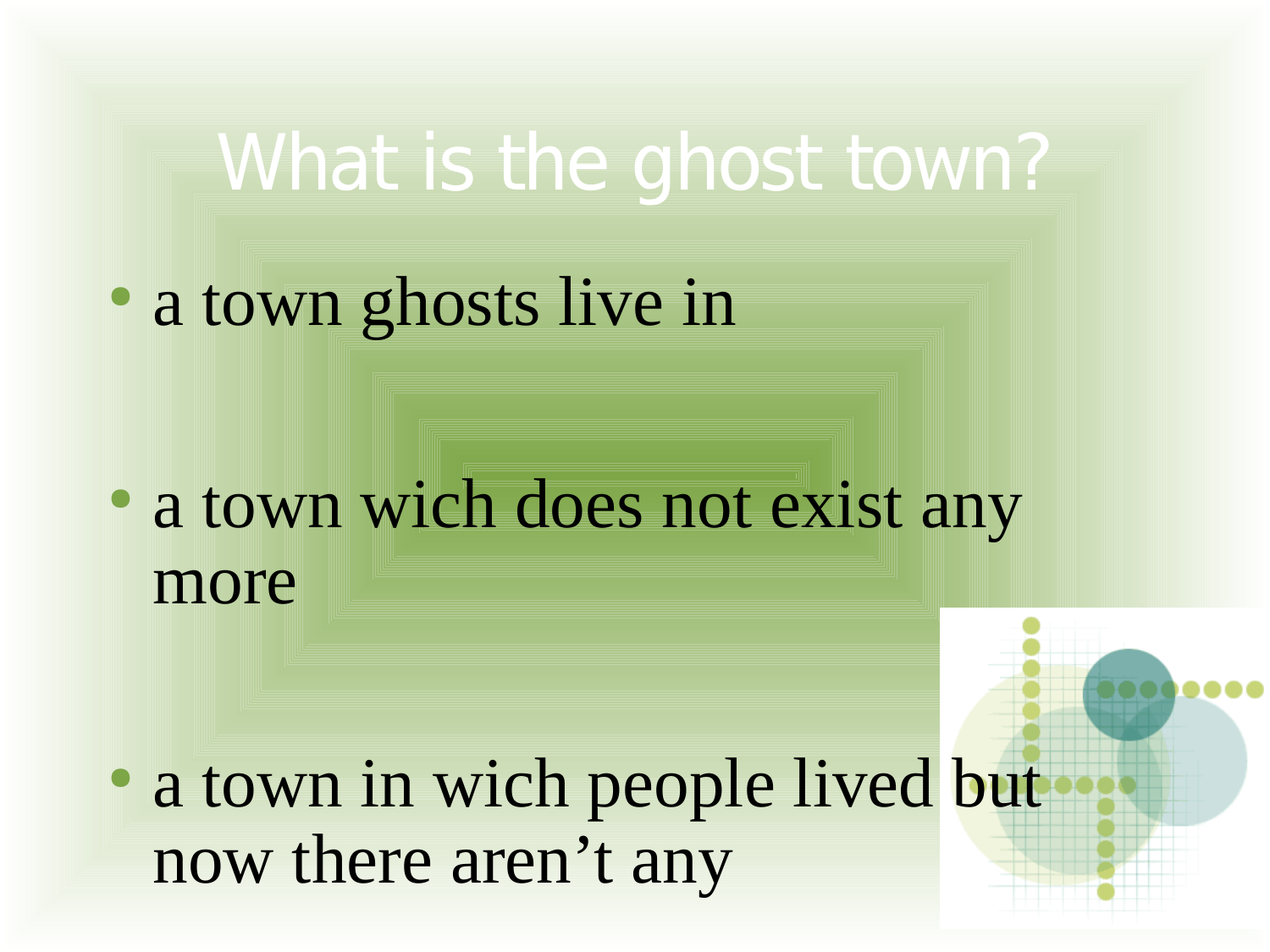

# What is the ghost town?
a town ghosts live in

a town wich does not exist any more

a town in wich people lived but now there aren’t any